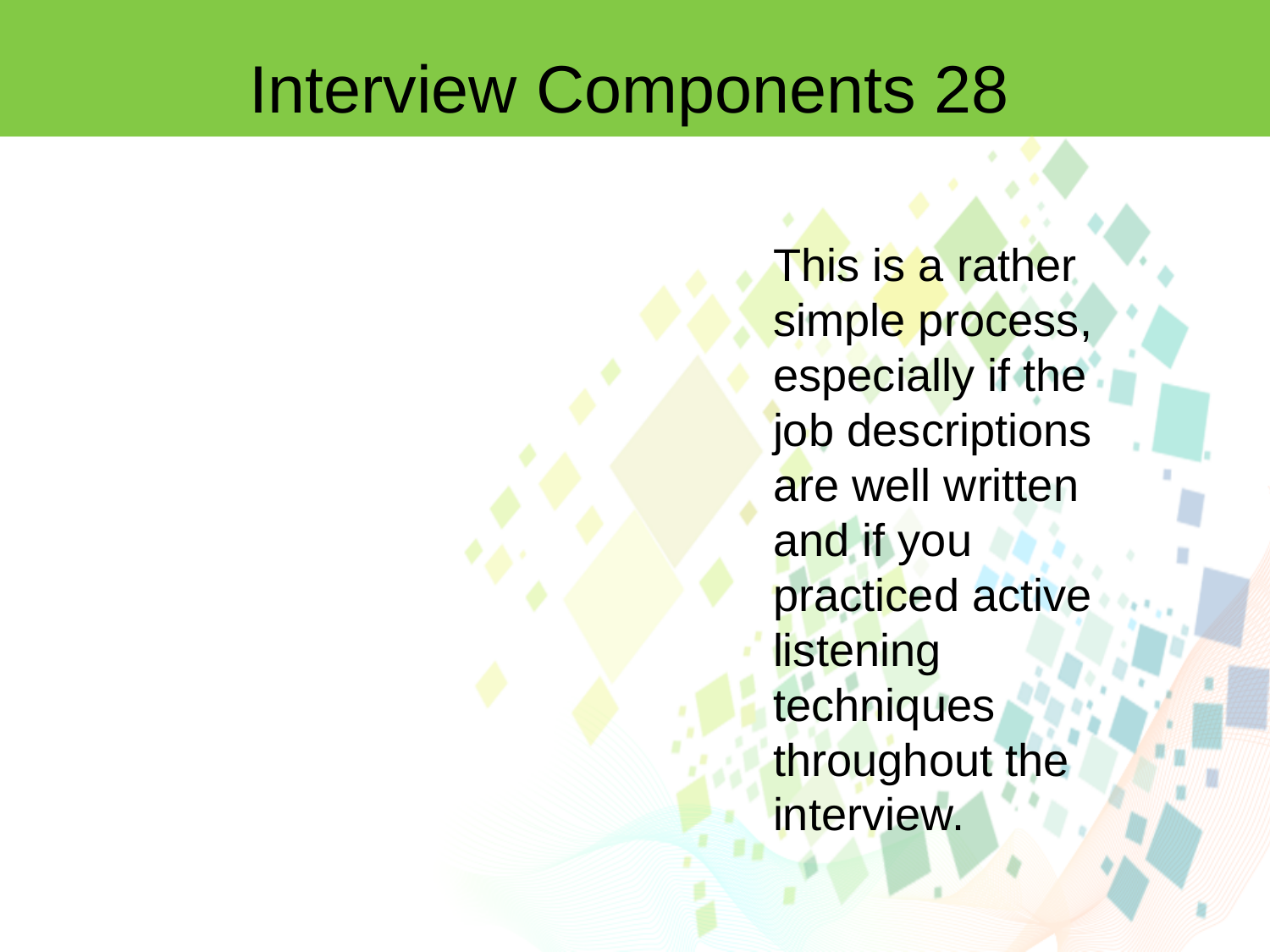

Interview Components 28
This is a rather simple process, especially if the job descriptions are well written
and if you practiced active listening techniques throughout the interview.